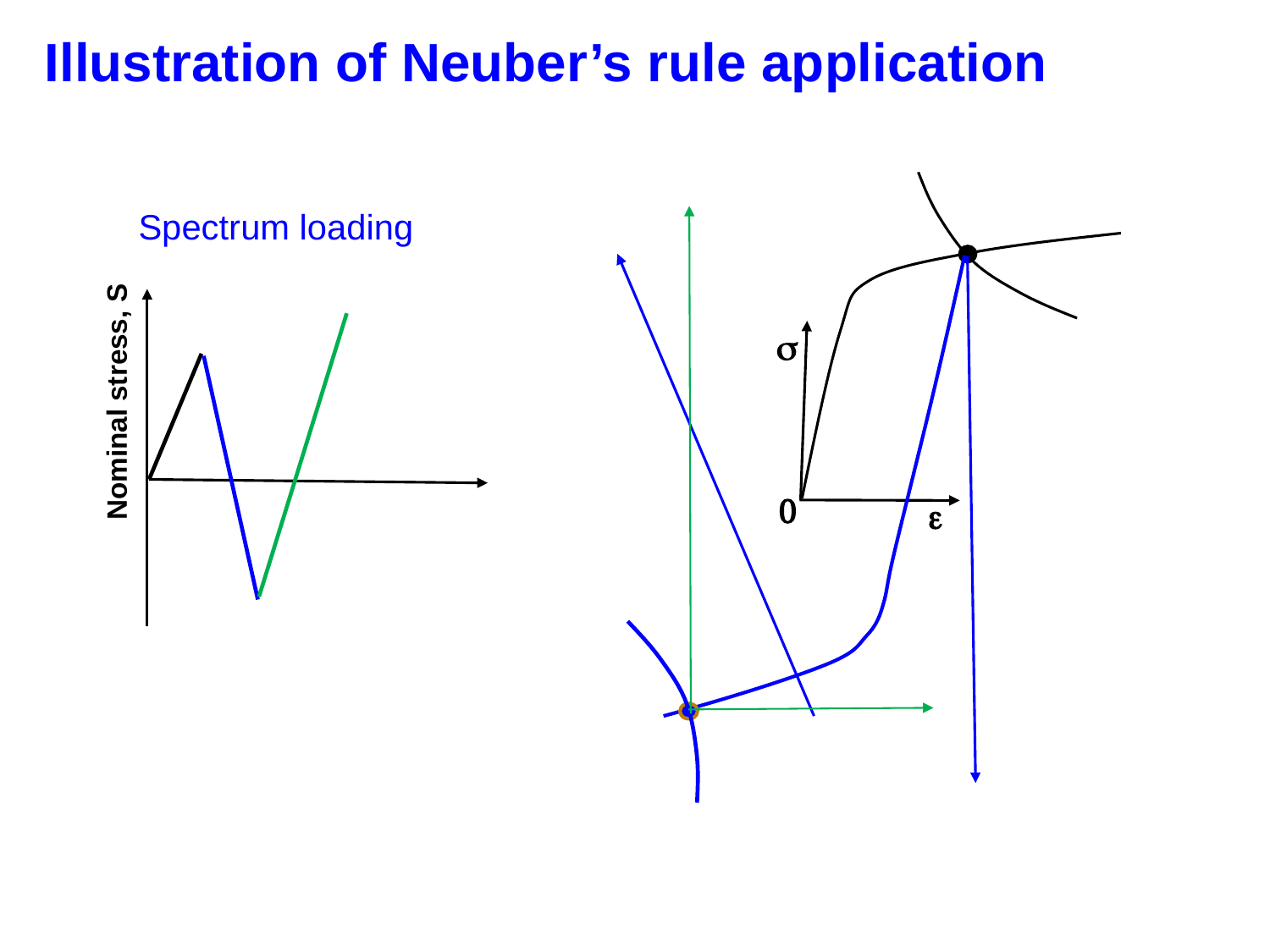

# Illustration of Neuber’s rule application

Spectrum loading

σ
Nominal stress, S
0
ε